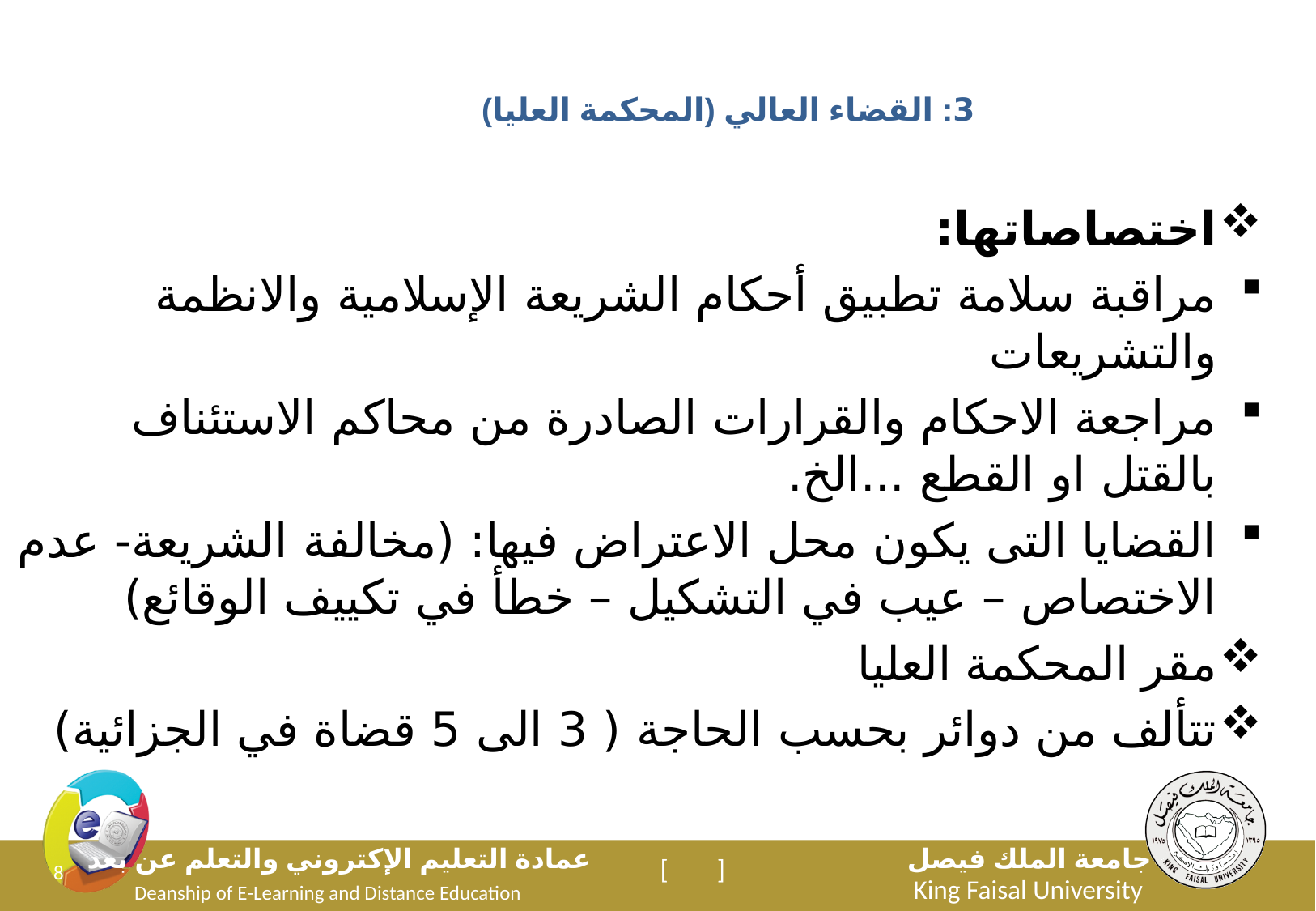

3: القضاء العالي (المحكمة العليا)
اختصاصاتها:
مراقبة سلامة تطبيق أحكام الشريعة الإسلامية والانظمة والتشريعات
مراجعة الاحكام والقرارات الصادرة من محاكم الاستئناف بالقتل او القطع ...الخ.
القضايا التى يكون محل الاعتراض فيها: (مخالفة الشريعة- عدم الاختصاص – عيب في التشكيل – خطأ في تكييف الوقائع)
مقر المحكمة العليا
تتألف من دوائر بحسب الحاجة ( 3 الى 5 قضاة في الجزائية)

8